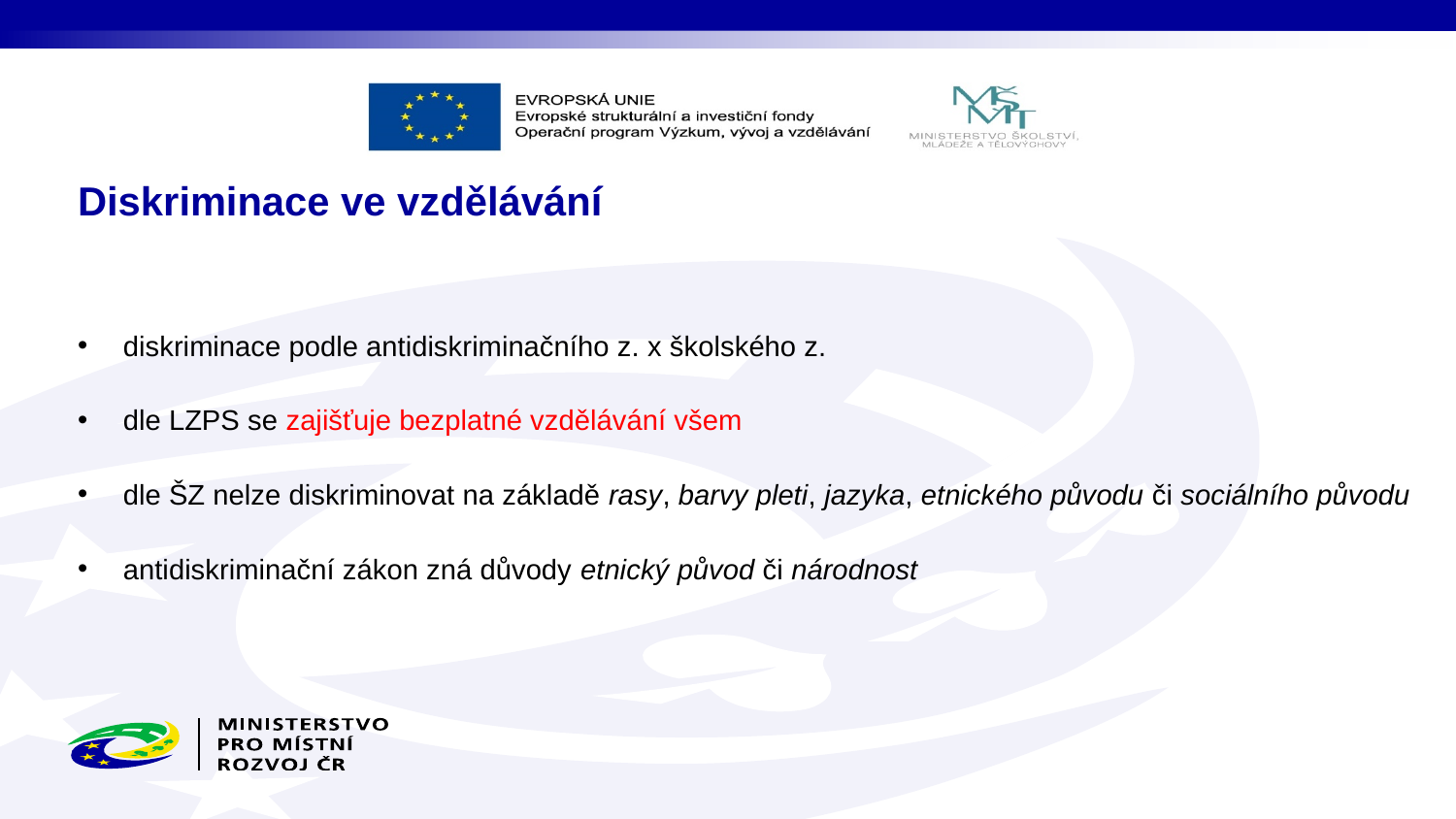

# Diskriminace ve vzdělávání

diskriminace podle antidiskriminačního z. x školského z.
dle LZPS se zajišťuje bezplatné vzdělávání všem
dle ŠZ nelze diskriminovat na základě rasy, barvy pleti, jazyka, etnického původu či sociálního původu
antidiskriminační zákon zná důvody etnický původ či národnost